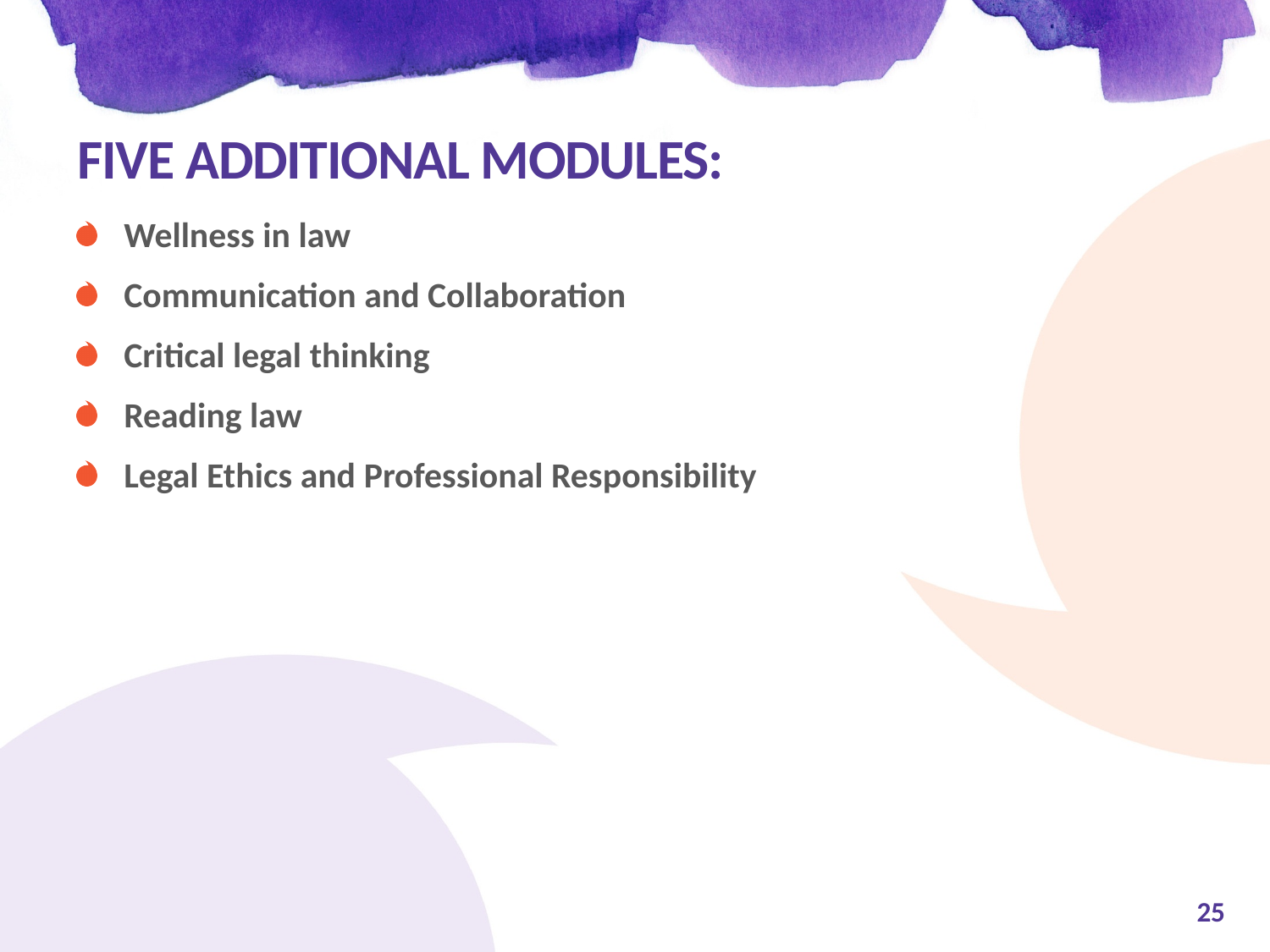

# Five Additional Modules:
Wellness in law
Communication and Collaboration
Critical legal thinking
Reading law
Legal Ethics and Professional Responsibility
25